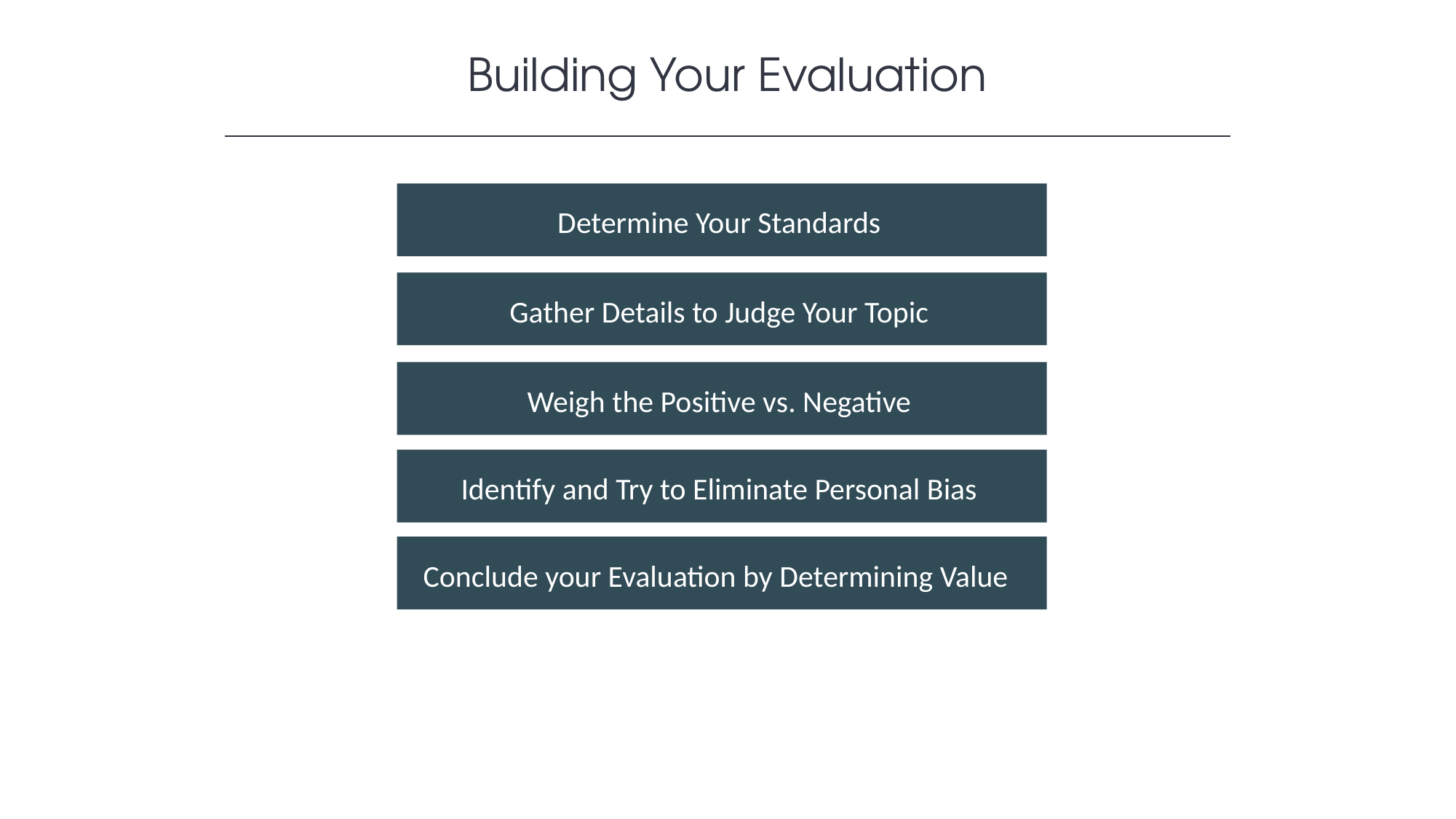

Building Your Evaluation
HAWKES LEARNING

Determine Your Standards

Gather Details to Judge Your Topic

Weigh the Positive vs. Negative

Identify and Try to Eliminate Personal Bias

Conclude your Evaluation by Determining Value